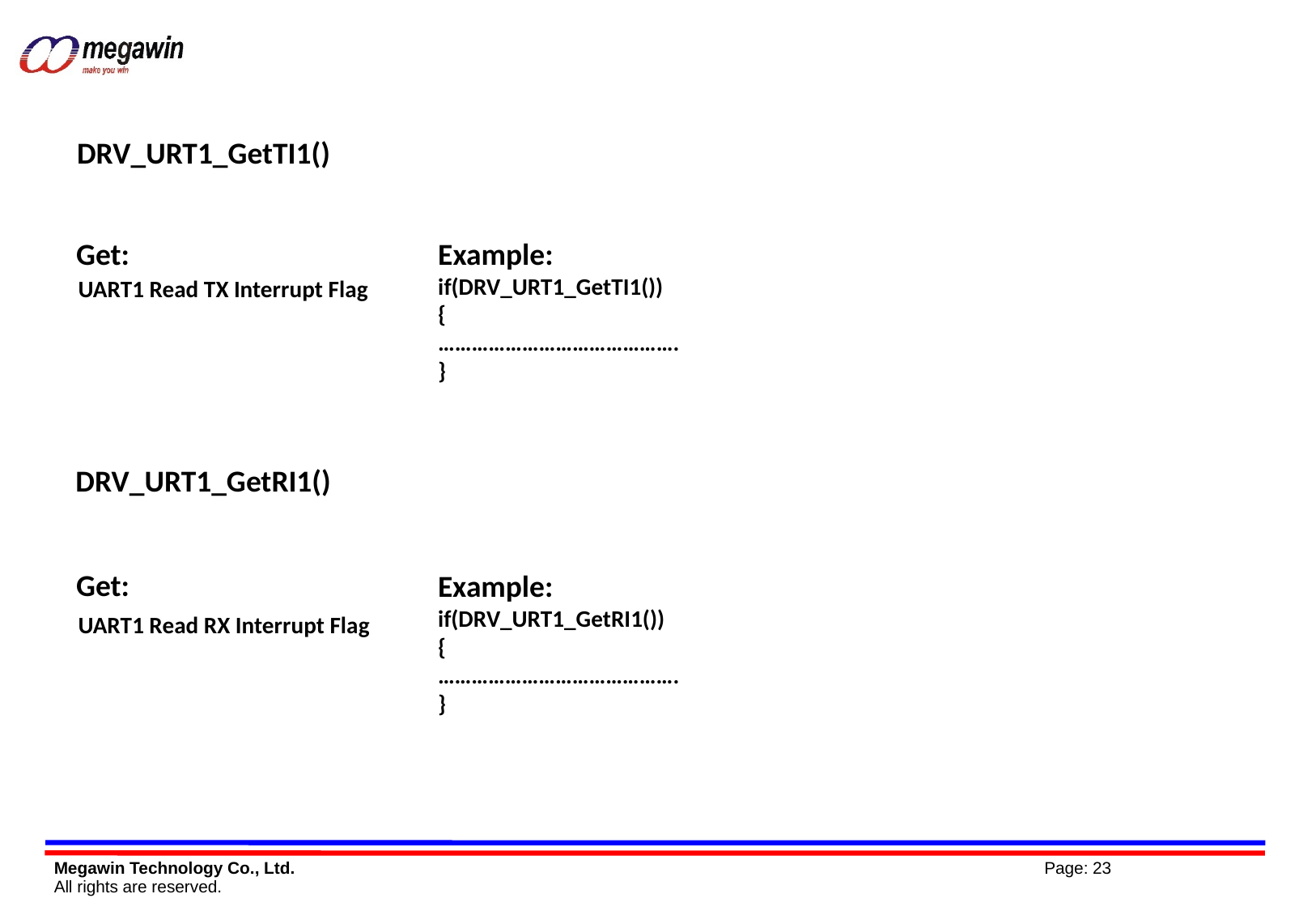

DRV_URT1_GetTI1()
Get:
Example:
if(DRV_URT1_GetTI1())
{
…………………………………….
}

UART1 Read TX Interrupt Flag
DRV_URT1_GetRI1()
Get:
Example:
if(DRV_URT1_GetRI1())
{
…………………………………….
}
UART1 Read RX Interrupt Flag